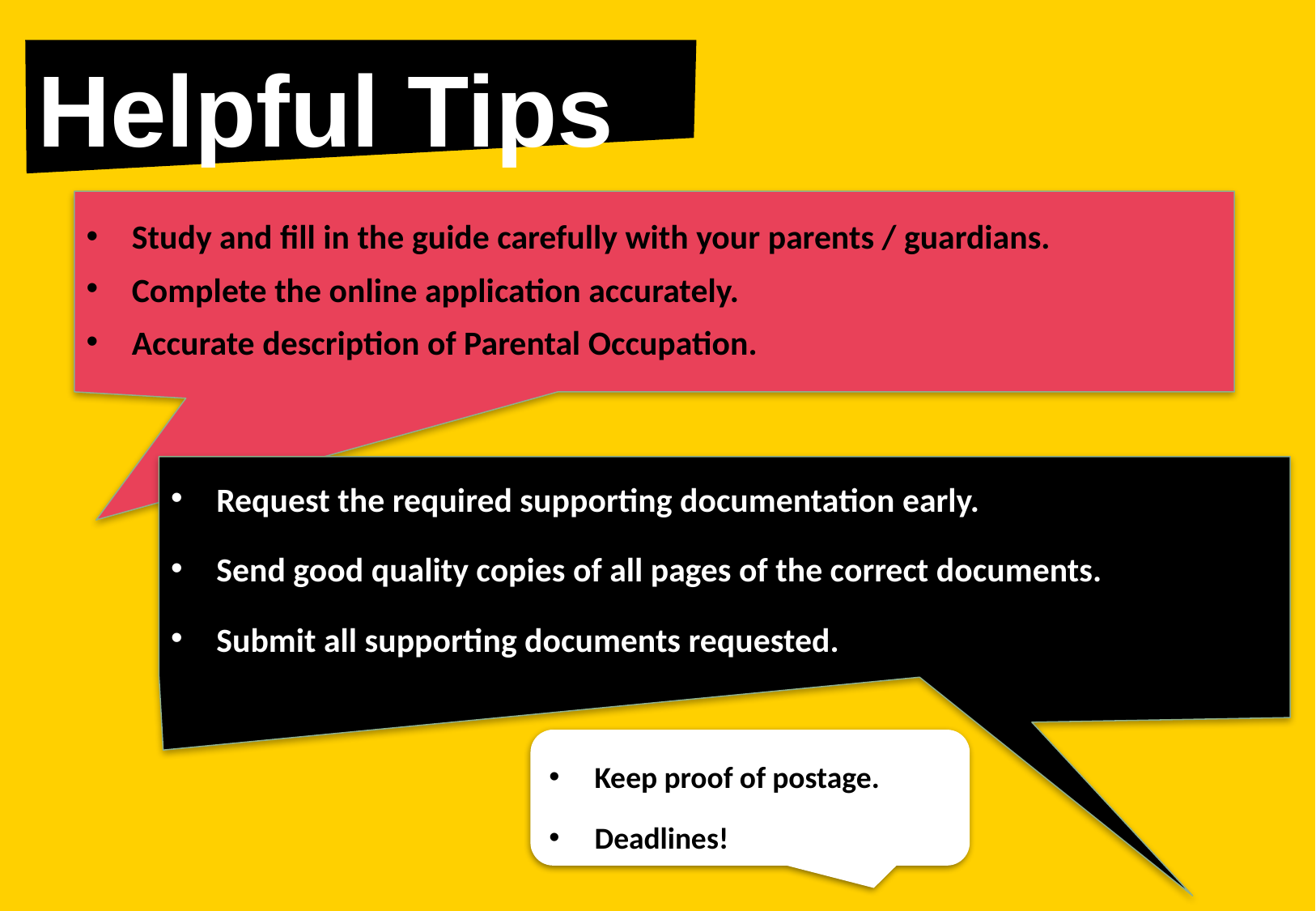

Helpful Tips
Study and fill in the guide carefully with your parents / guardians.

Complete the online application accurately.

Accurate description of Parental Occupation.

Request the required supporting documentation early.

Send good quality copies of all pages of the correct documents.

Submit all supporting documents requested.
Keep proof of postage.
Deadlines!